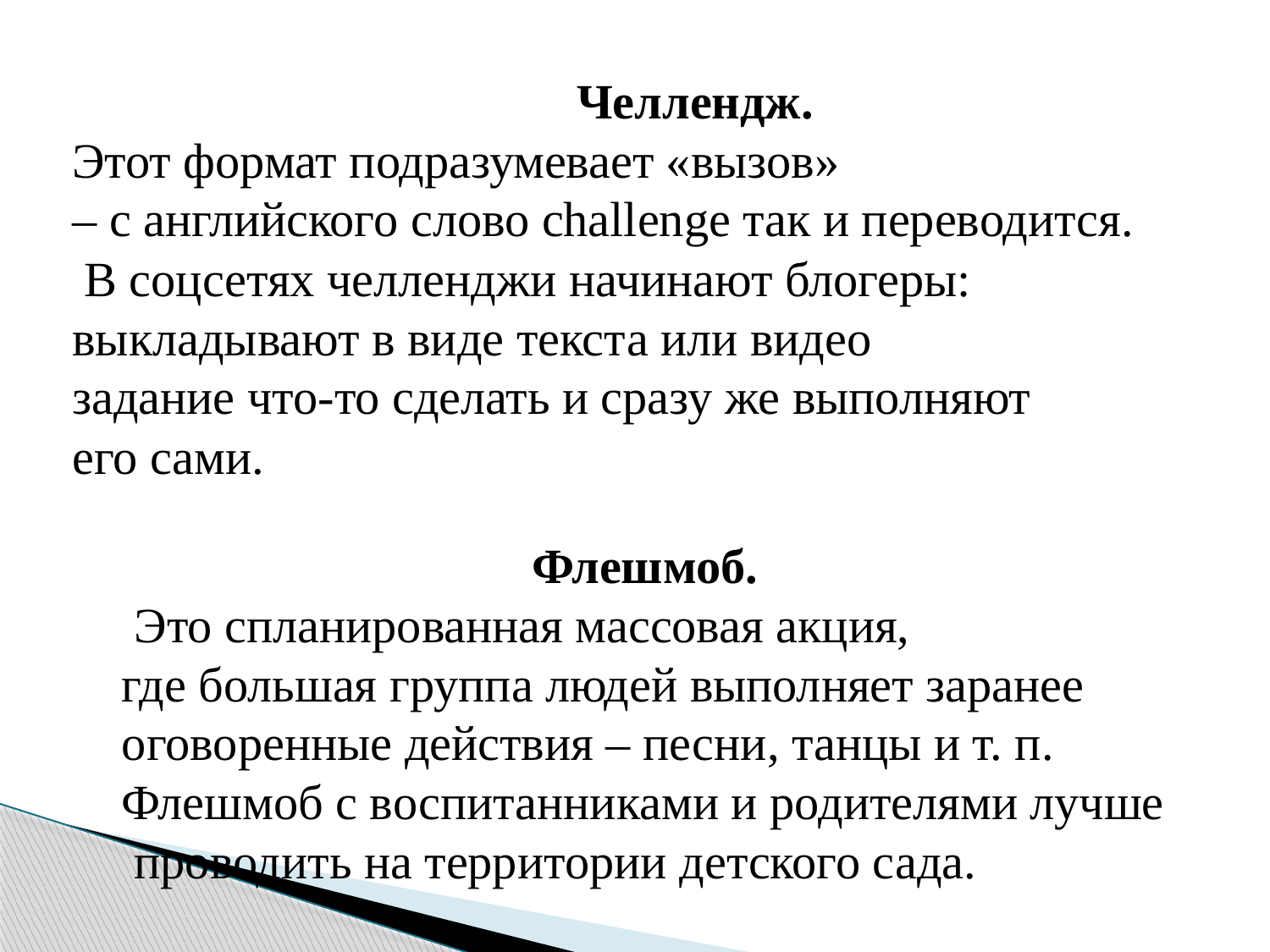

Челлендж.
Этот формат подразумевает «вызов»
– с английского слово challenge так и переводится.
 В соцсетях челленджи начинают блогеры:
выкладывают в виде текста или видео
задание что-то сделать и сразу же выполняют
его сами.

Флешмоб.
 Это спланированная массовая акция,
где большая группа людей выполняет заранее оговоренные действия – песни, танцы и т. п. Флешмоб с воспитанниками и родителями лучше
 проводить на территории детского сада.